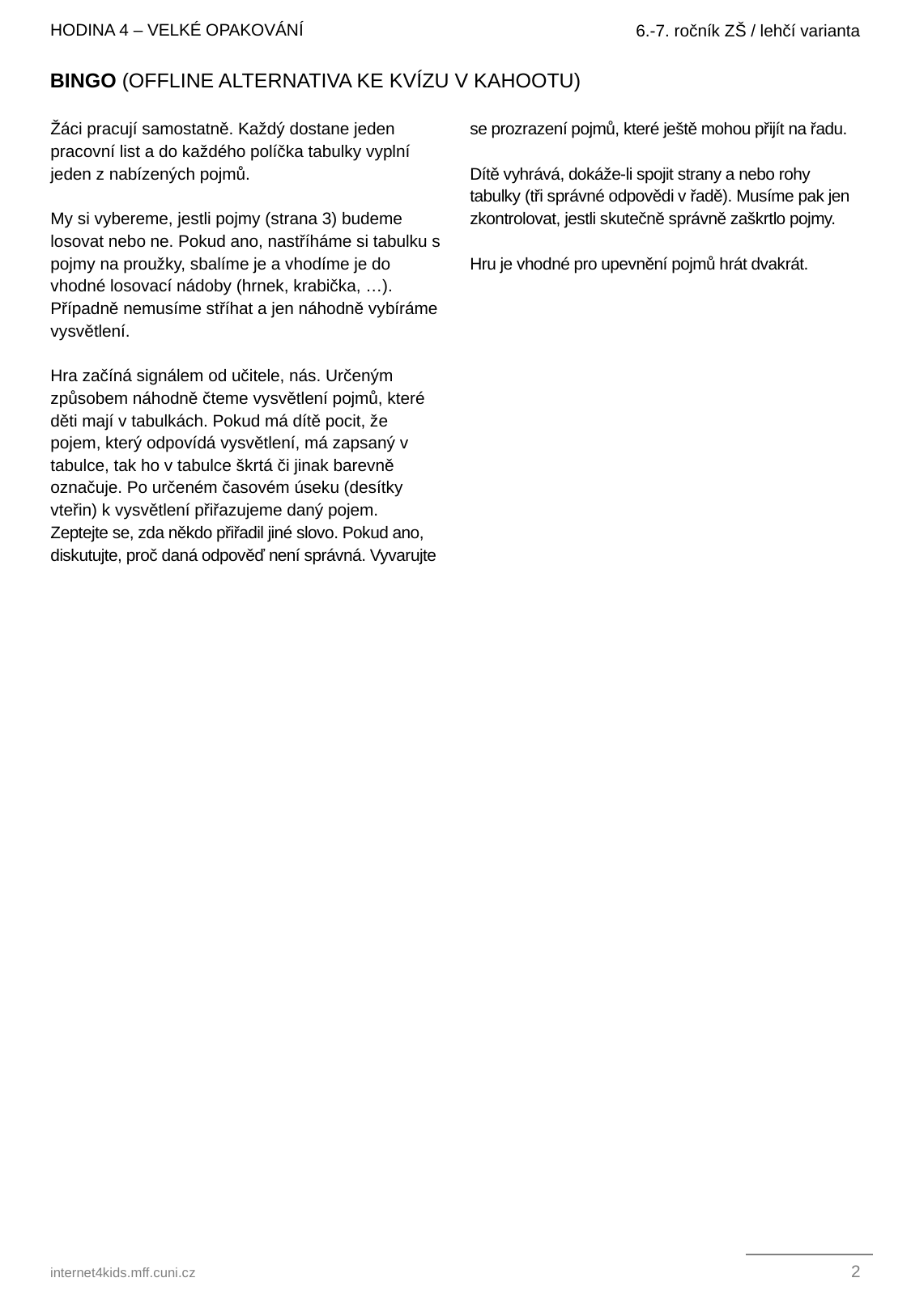

HODINA 4 – VELKÉ OPAKOVÁNÍ
6.-7. ročník ZŠ / lehčí varianta
Bingo (offline alternativa ke kvízu v Kahootu)
Žáci pracují samostatně. Každý dostane jeden pracovní list a do každého políčka tabulky vyplní jeden z nabízených pojmů.

My si vybereme, jestli pojmy (strana 3) budeme losovat nebo ne. Pokud ano, nastříháme si tabulku s pojmy na proužky, sbalíme je a vhodíme je do vhodné losovací nádoby (hrnek, krabička, …). Případně nemusíme stříhat a jen náhodně vybíráme vysvětlení.

Hra začíná signálem od učitele, nás. Určeným způsobem náhodně čteme vysvětlení pojmů, které děti mají v tabulkách. Pokud má dítě pocit, že pojem, který odpovídá vysvětlení, má zapsaný v tabulce, tak ho v tabulce škrtá či jinak barevně označuje. Po určeném časovém úseku (desítky vteřin) k vysvětlení přiřazujeme daný pojem.
Zeptejte se, zda někdo přiřadil jiné slovo. Pokud ano, diskutujte, proč daná odpověď není správná. Vyvarujte se prozrazení pojmů, které ještě mohou přijít na řadu.

Dítě vyhrává, dokáže-li spojit strany a nebo rohy tabulky (tři správné odpovědi v řadě). Musíme pak jen zkontrolovat, jestli skutečně správně zaškrtlo pojmy.

Hru je vhodné pro upevnění pojmů hrát dvakrát.
2
internet4kids.mff.cuni.cz